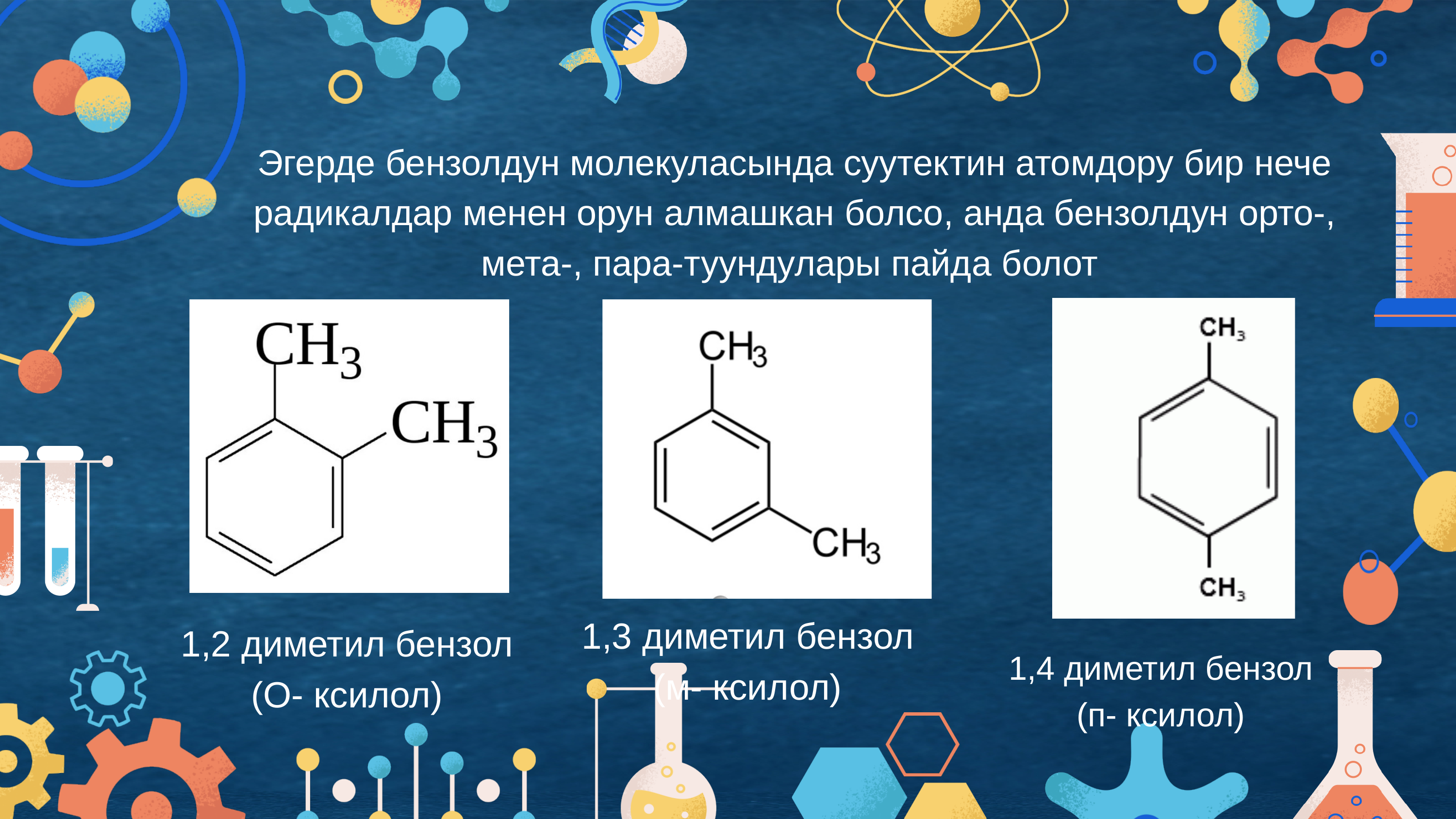

Эгерде бензолдун молекуласында суутектин атомдору бир нече радикалдар менен орун алмашкан болсо, анда бензолдун орто-, мета-, пара-туундулары пайда болот

1,3 диметил бензол
(м- ксилол)
1,2 диметил бензол
(О- ксилол)
1,4 диметил бензол
(п- ксилол)